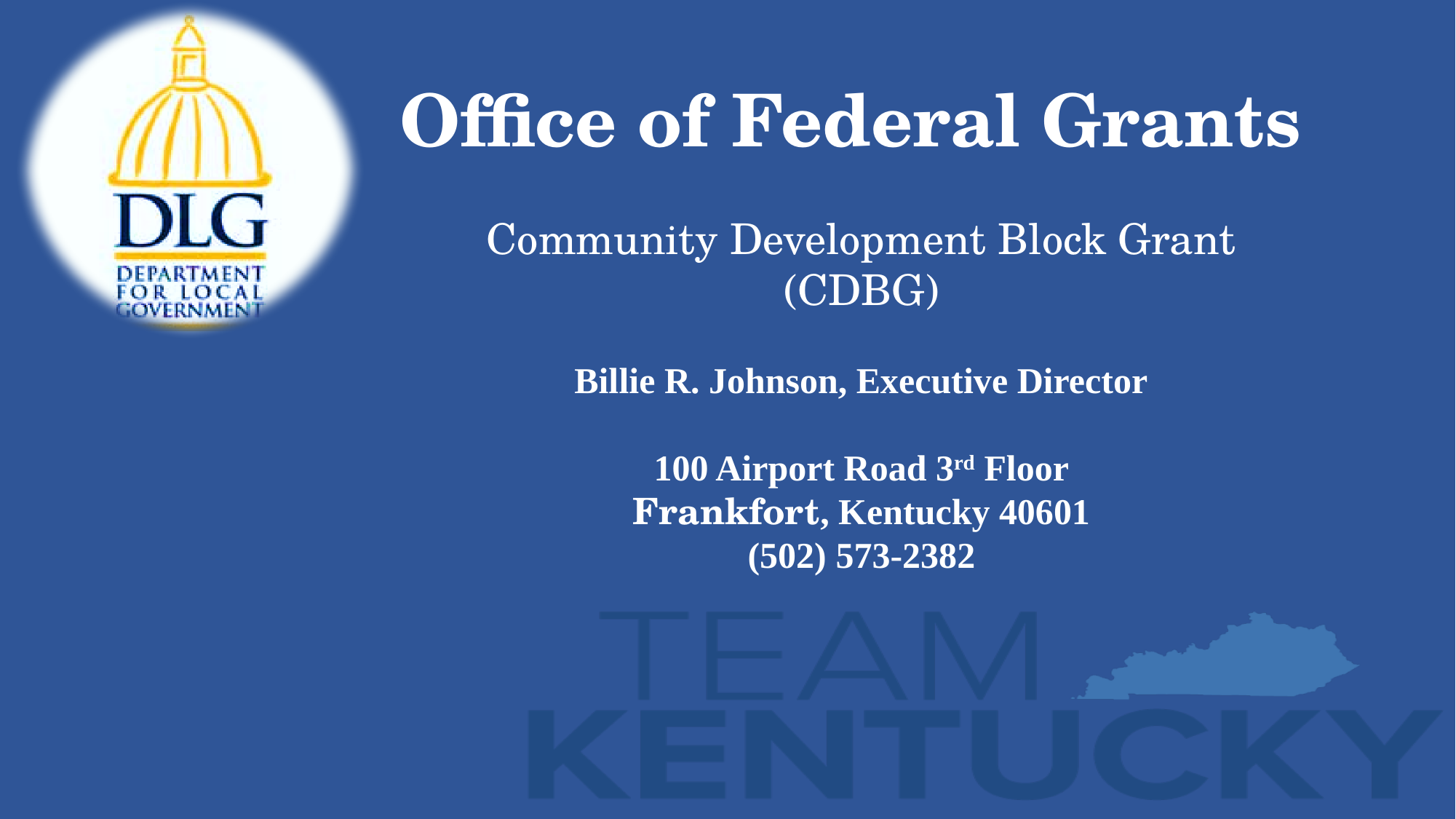

Office of Federal Grants

Community Development Block Grant
(CDBG)
Billie R. Johnson, Executive Director
100 Airport Road 3rd Floor
Frankfort, Kentucky 40601
(502) 573-2382